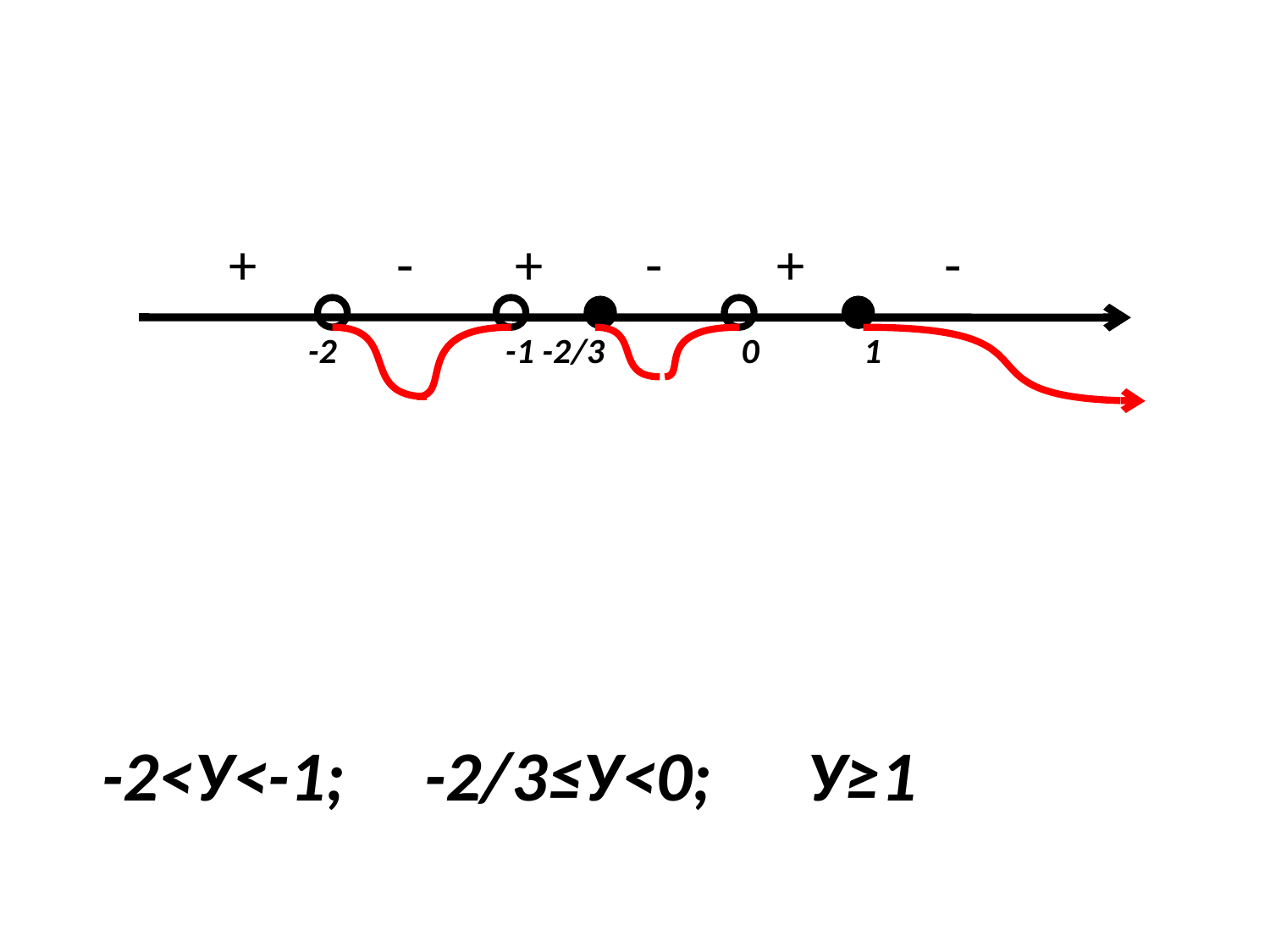

+           -        +        -         +           -
                   -2                     -1 -2/3                 0             1

-2<У<-1;     -2/3≤У<0;      У≥1